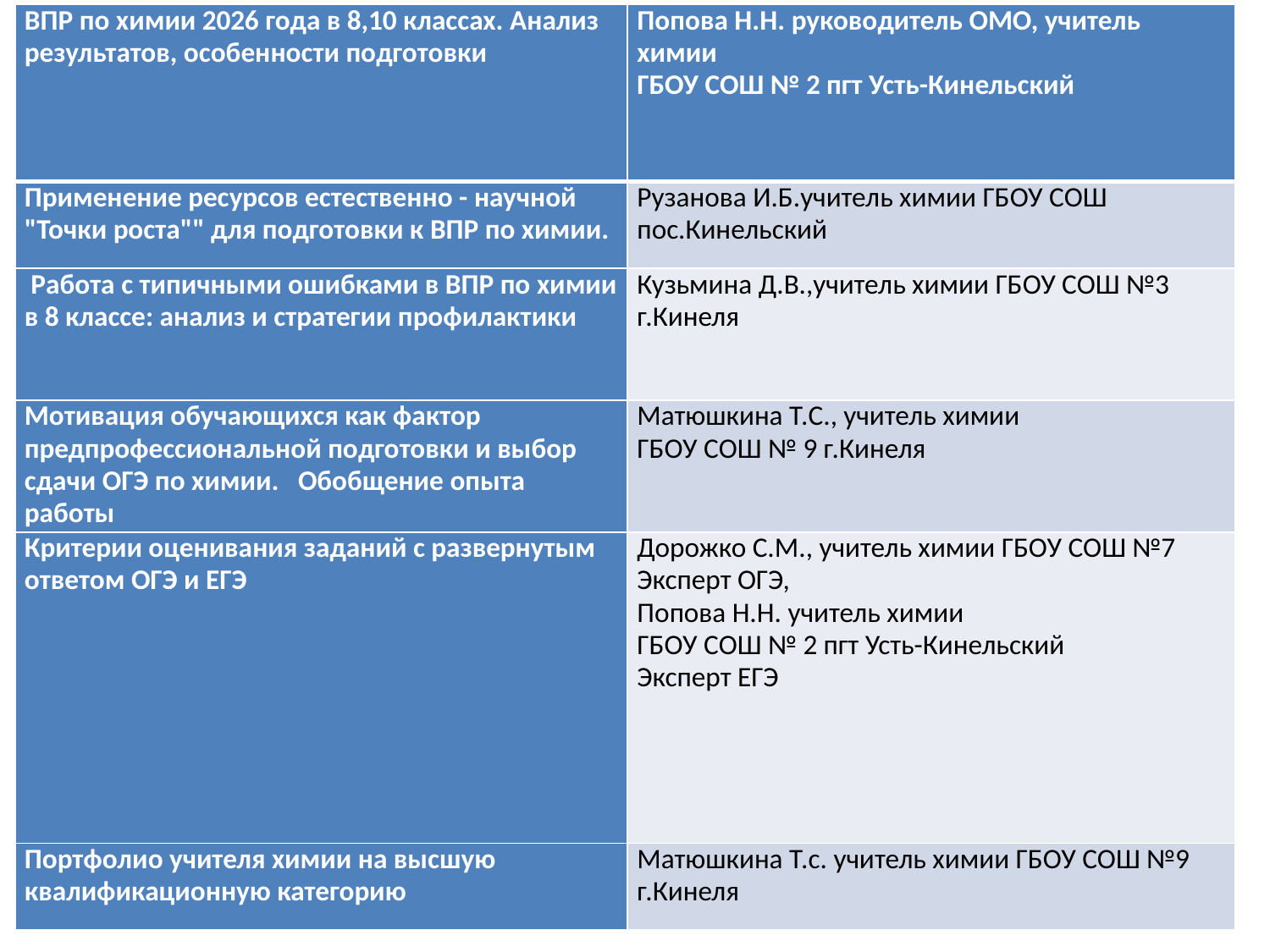

| ВПР по химии 2026 года в 8,10 классах. Анализ результатов, особенности подготовки | Попова Н.Н. руководитель ОМО, учитель химии ГБОУ СОШ № 2 пгт Усть-Кинельский |
| --- | --- |
| Применение ресурсов естественно - научной "Точки роста"" для подготовки к ВПР по химии. | Рузанова И.Б.учитель химии ГБОУ СОШ пос.Кинельский |
| Работа с типичными ошибками в ВПР по химии в 8 классе: анализ и стратегии профилактики | Кузьмина Д.В.,учитель химии ГБОУ СОШ №3 г.Кинеля |
| Мотивация обучающихся как фактор предпрофессиональной подготовки и выбор сдачи ОГЭ по химии. Обобщение опыта работы | Матюшкина Т.С., учитель химии ГБОУ СОШ № 9 г.Кинеля |
| Критерии оценивания заданий с развернутым ответом ОГЭ и ЕГЭ | Дорожко С.М., учитель химии ГБОУ СОШ №7 Эксперт ОГЭ, Попова Н.Н. учитель химии ГБОУ СОШ № 2 пгт Усть-Кинельский Эксперт ЕГЭ |
| Портфолио учителя химии на высшую квалификационную категорию | Матюшкина Т.с. учитель химии ГБОУ СОШ №9 г.Кинеля |
#